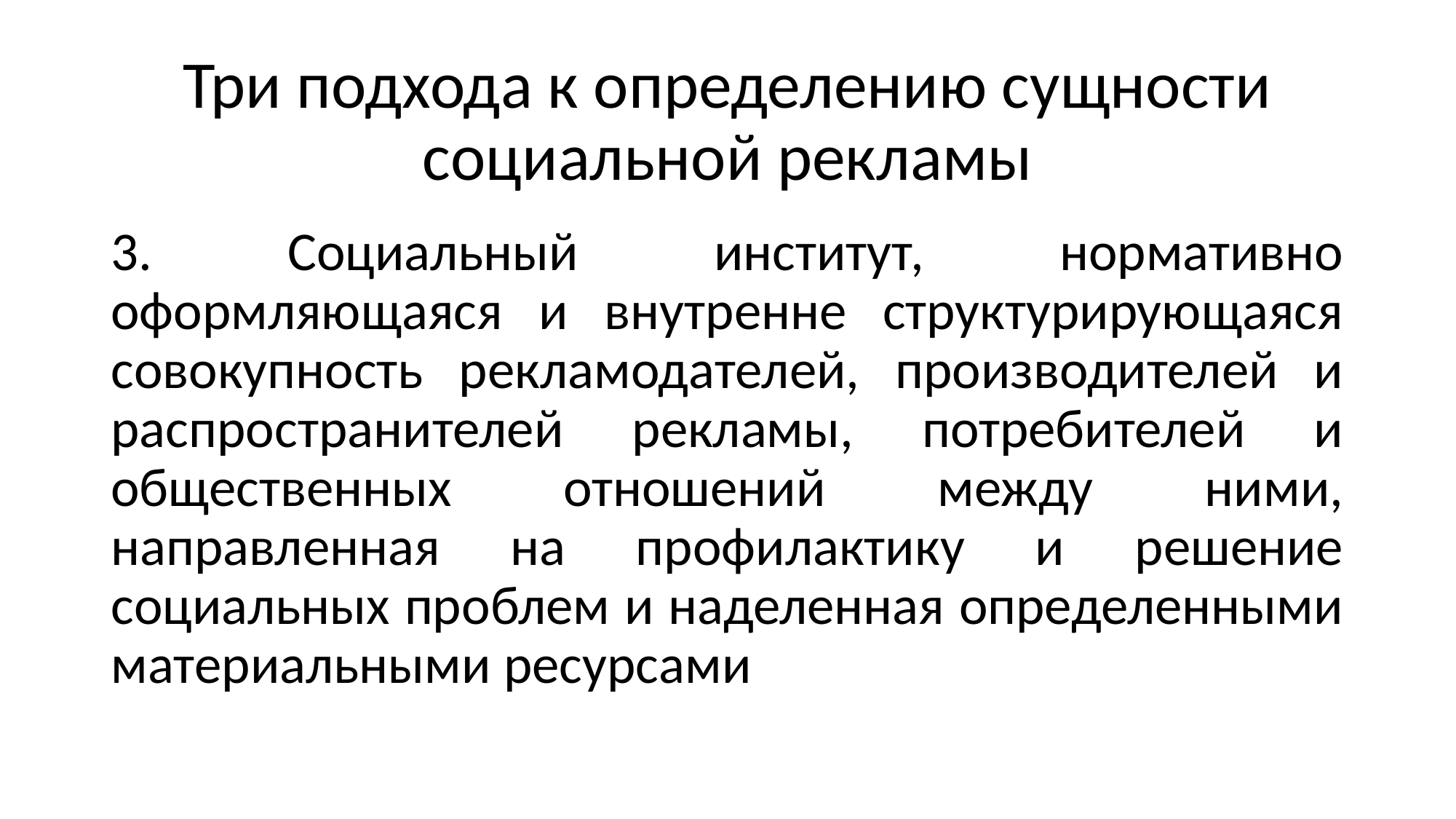

# Три подхода к определению сущности социальной рекламы
3. Социальный институт, нормативно оформляющаяся и внутренне структурирующаяся совокупность рекламодателей, производителей и распространителей рекламы, потребителей и общественных отношений между ними, направленная на профилактику и решение социальных проблем и наделенная определенными материальными ресурсами